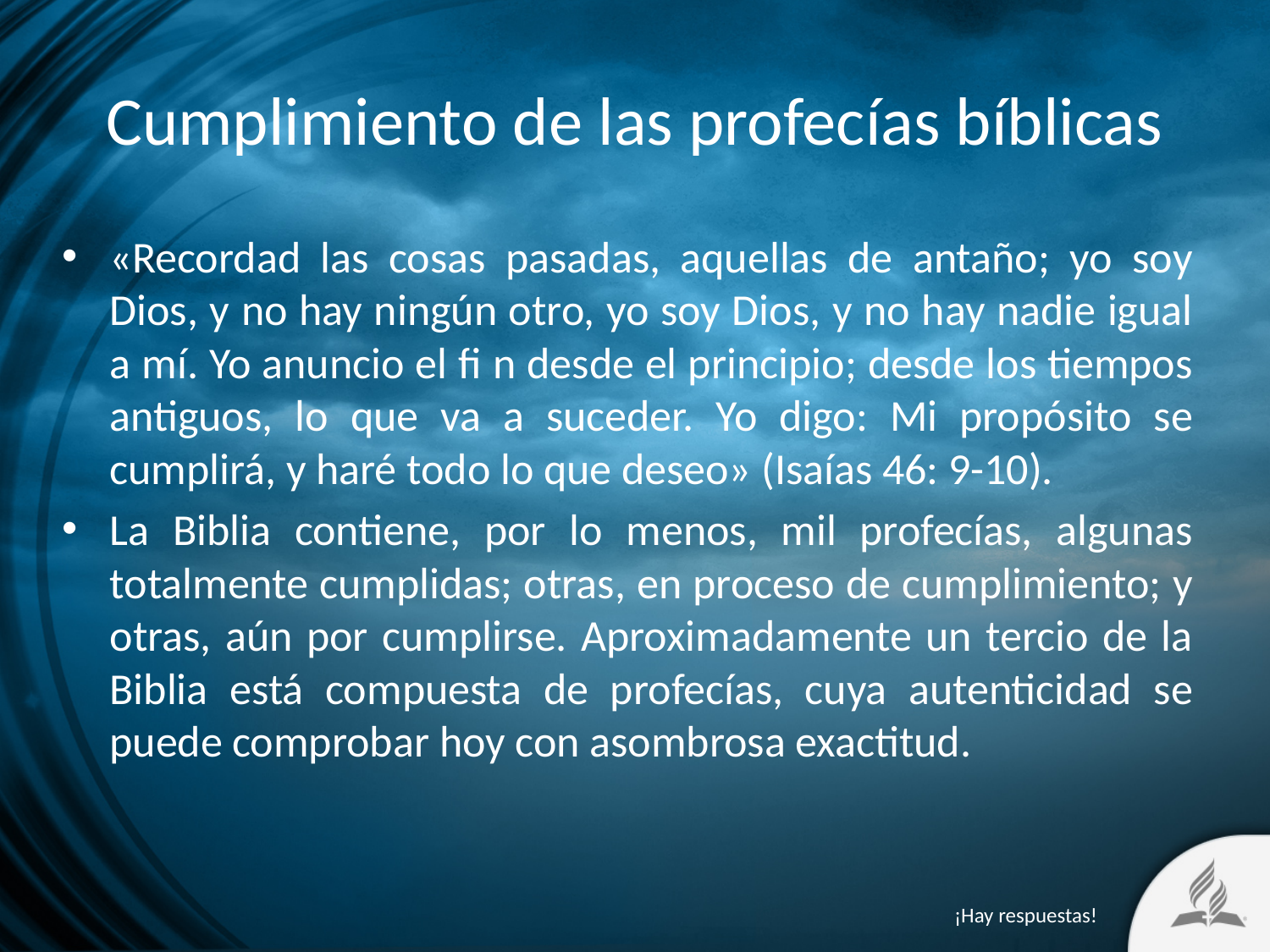

# Cumplimiento de las profecías bíblicas
«Recordad las cosas pasadas, aquellas de antaño; yo soy Dios, y no hay ningún otro, yo soy Dios, y no hay nadie igual a mí. Yo anuncio el fi n desde el principio; desde los tiempos antiguos, lo que va a suceder. Yo digo: Mi propósito se cumplirá, y haré todo lo que deseo» (Isaías 46: 9-10).
La Biblia contiene, por lo menos, mil profecías, algunas totalmente cumplidas; otras, en proceso de cumplimiento; y otras, aún por cumplirse. Aproximadamente un tercio de la Biblia está compuesta de profecías, cuya autenticidad se puede comprobar hoy con asombrosa exactitud.
¡Hay respuestas!